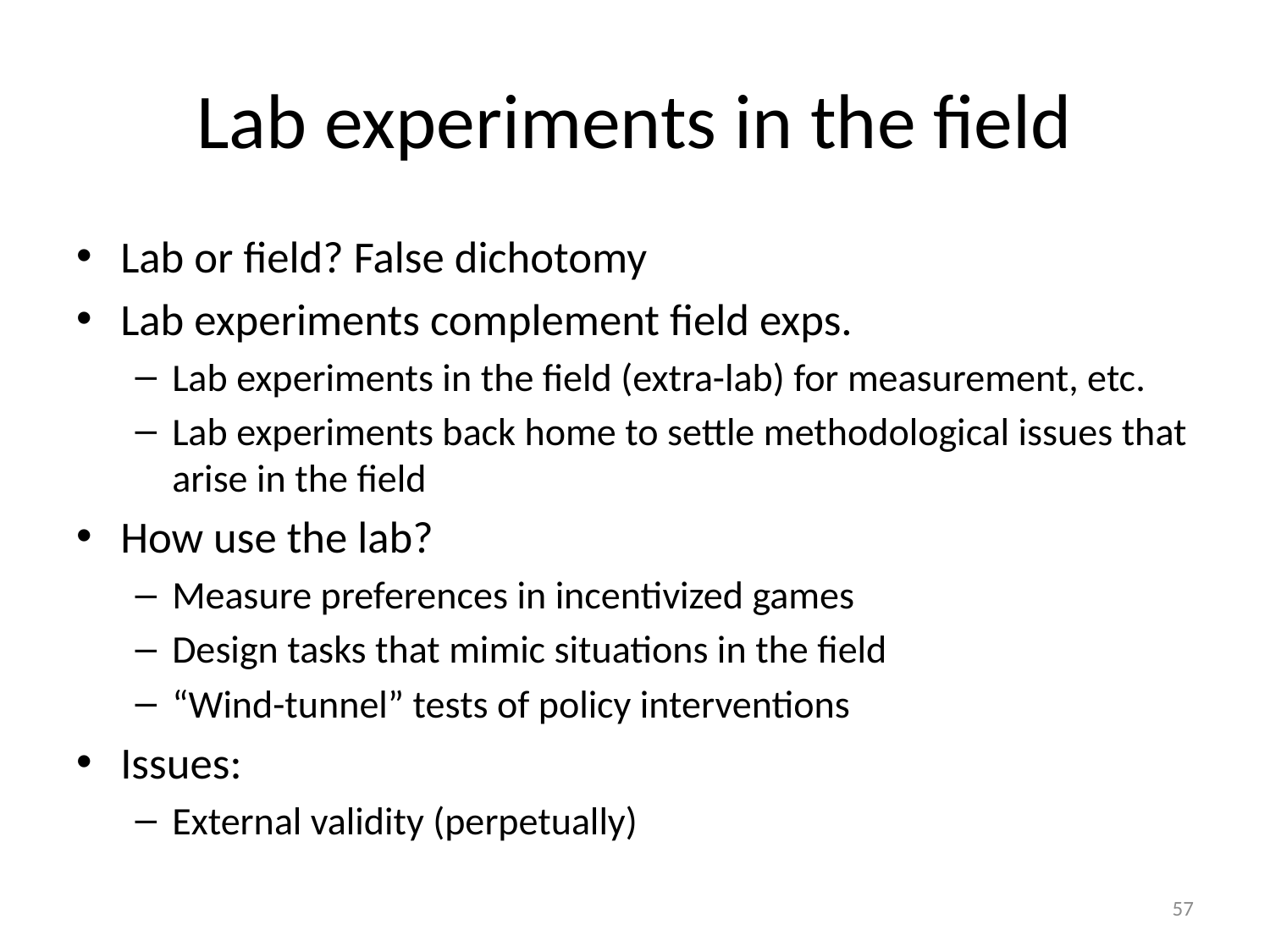

# Lab experiments in the field
Lab or field? False dichotomy
Lab experiments complement field exps.
Lab experiments in the field (extra-lab) for measurement, etc.
Lab experiments back home to settle methodological issues that arise in the field
How use the lab?
Measure preferences in incentivized games
Design tasks that mimic situations in the field
“Wind-tunnel” tests of policy interventions
Issues:
External validity (perpetually)
57